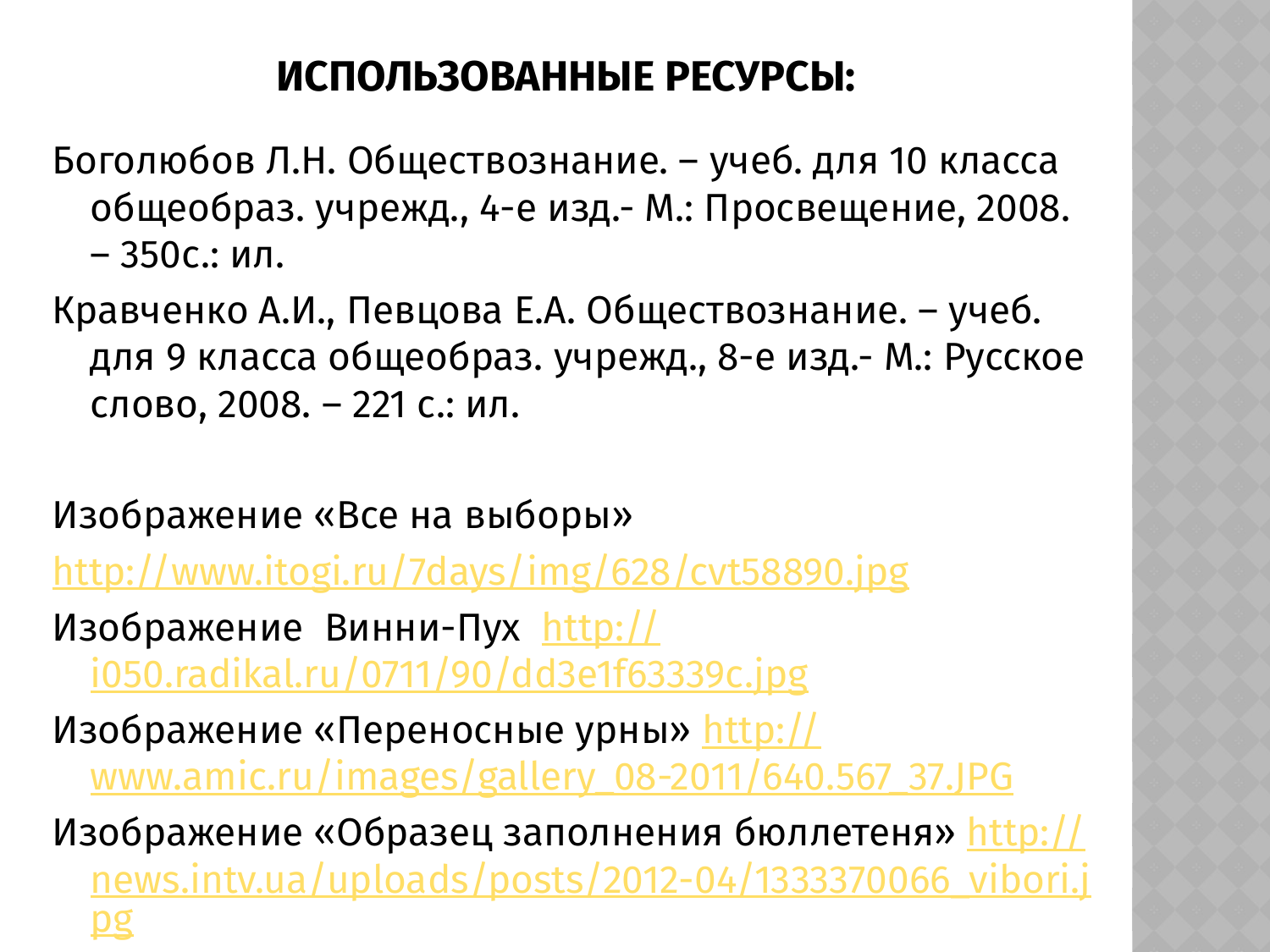

# Использованные ресурсы:
Боголюбов Л.Н. Обществознание. – учеб. для 10 класса общеобраз. учрежд., 4-е изд.- М.: Просвещение, 2008. – 350с.: ил.
Кравченко А.И., Певцова Е.А. Обществознание. – учеб. для 9 класса общеобраз. учрежд., 8-е изд.- М.: Русское слово, 2008. – 221 с.: ил.

Изображение «Все на выборы»
http://www.itogi.ru/7days/img/628/cvt58890.jpg
Изображение  Винни-Пух  http://i050.radikal.ru/0711/90/dd3e1f63339c.jpg
Изображение «Переносные урны» http://www.amic.ru/images/gallery_08-2011/640.567_37.JPG
Изображение «Образец заполнения бюллетеня» http://news.intv.ua/uploads/posts/2012-04/1333370066_vibori.jpg